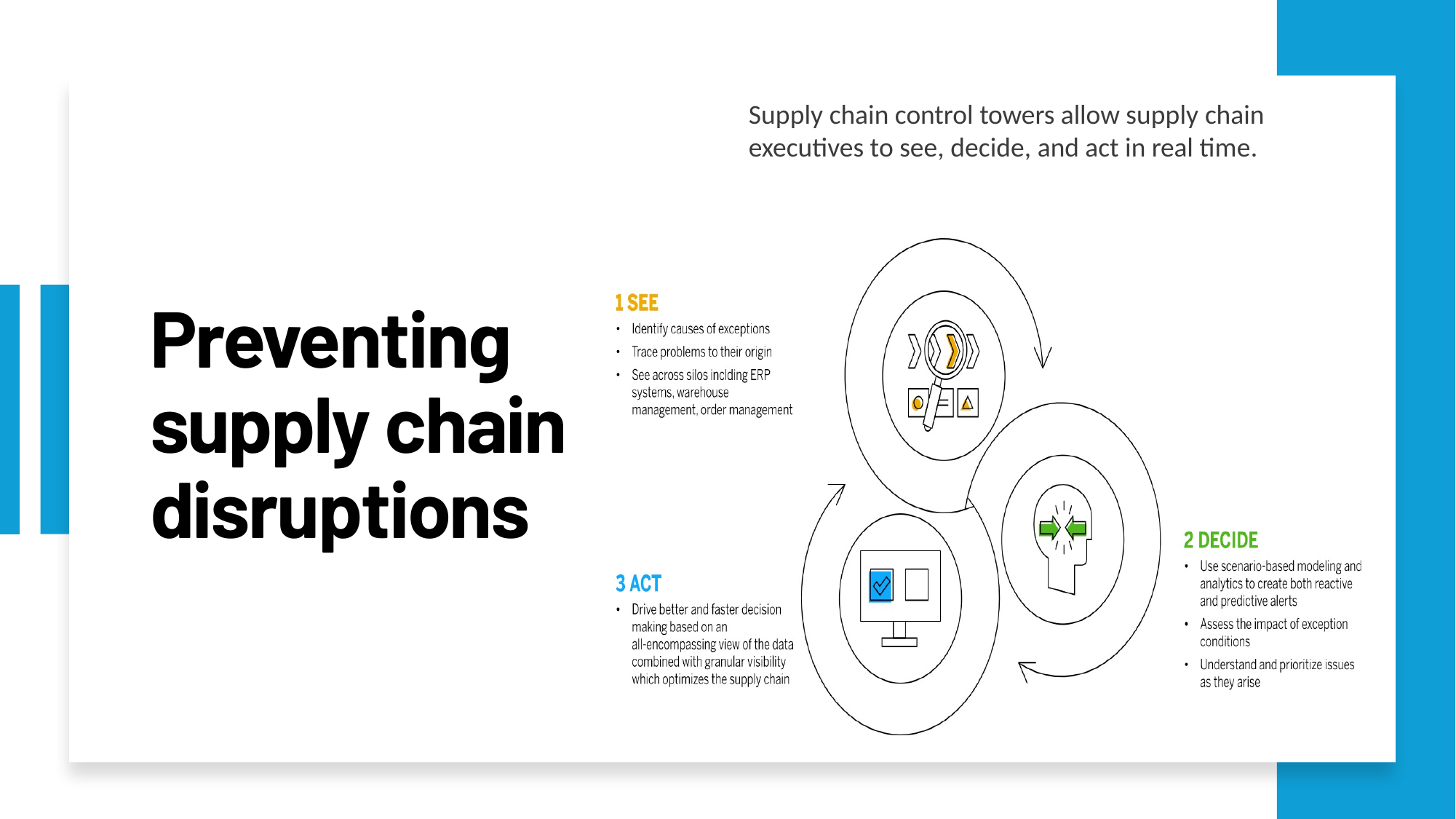

Supply chain control towers allow supply chain executives to see, decide, and act in real time.
Preventing supply chain disruptions